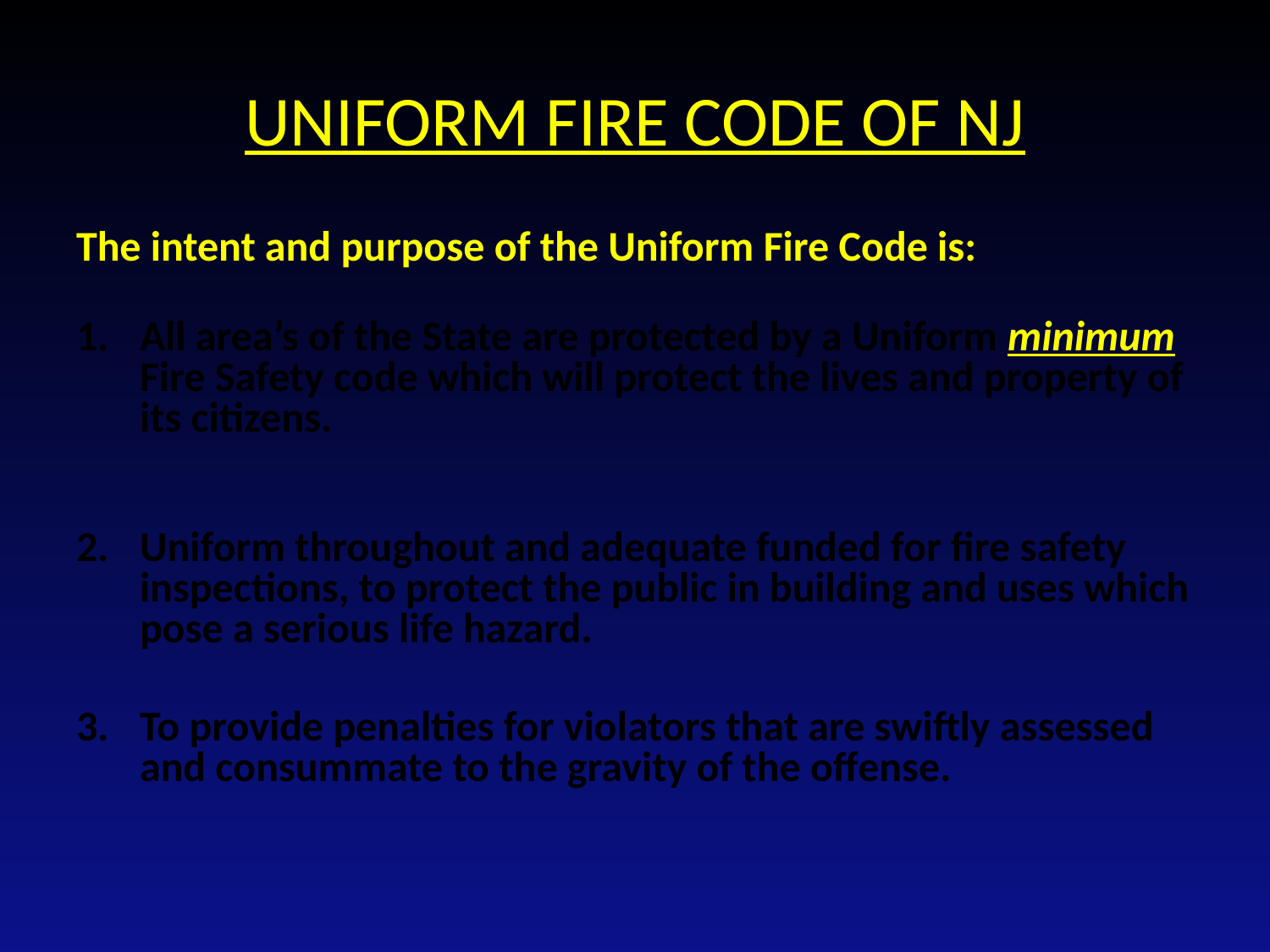

# UNIFORM FIRE CODE OF NJ
The intent and purpose of the Uniform Fire Code is:
1.	All area’s of the State are protected by a Uniform minimum Fire Safety code which will protect the lives and property of its citizens.
2.	Uniform throughout and adequate funded for fire safety inspections, to protect the public in building and uses which pose a serious life hazard.

3.	To provide penalties for violators that are swiftly assessed and consummate to the gravity of the offense.